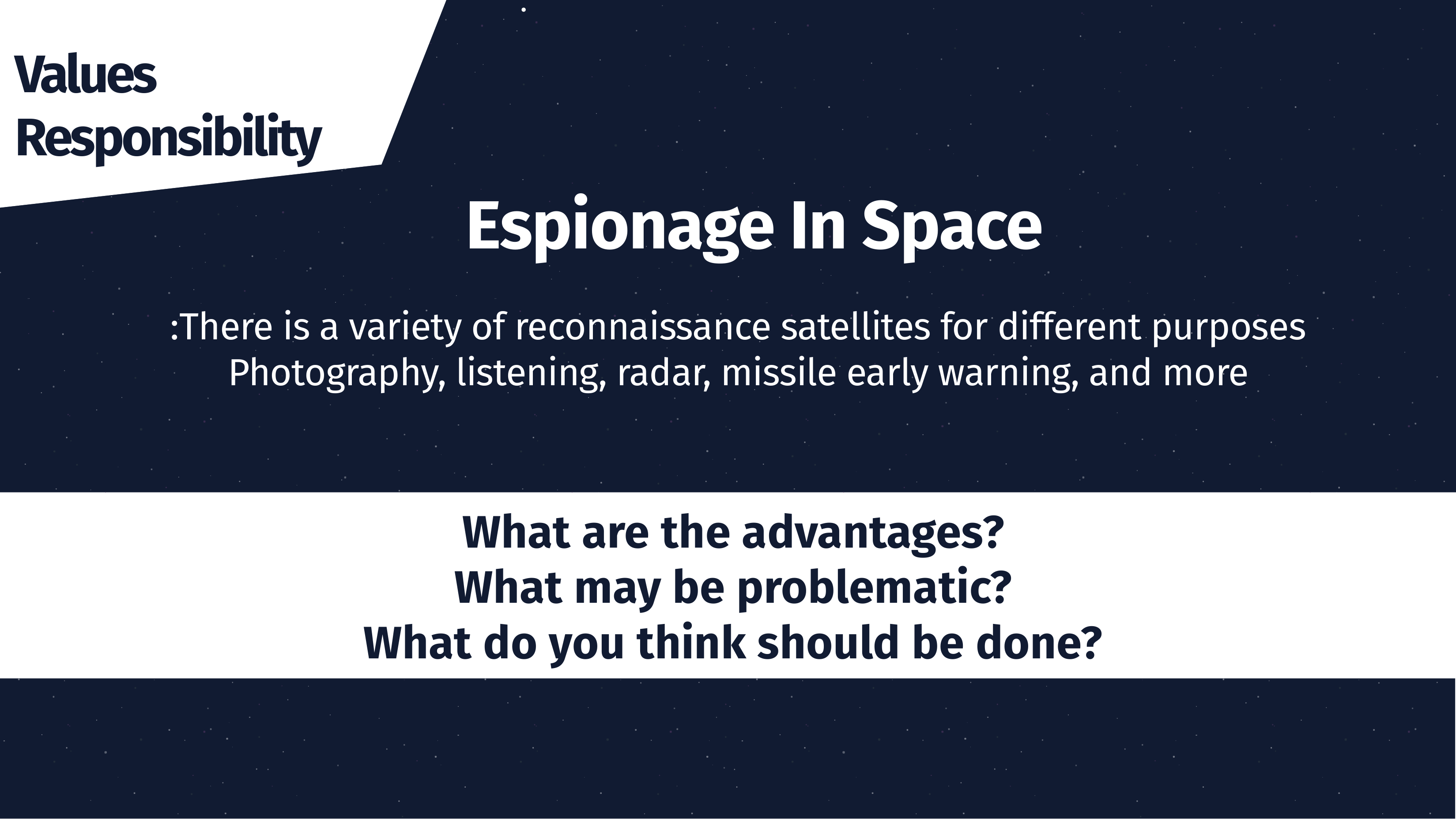

# Values  Responsibility

Espionage In Space

There is a variety of reconnaissance satellites for different purposes:
Photography, listening, radar, missile early warning, and more

What are the advantages?
What may be problematic?
What do you think should be done?